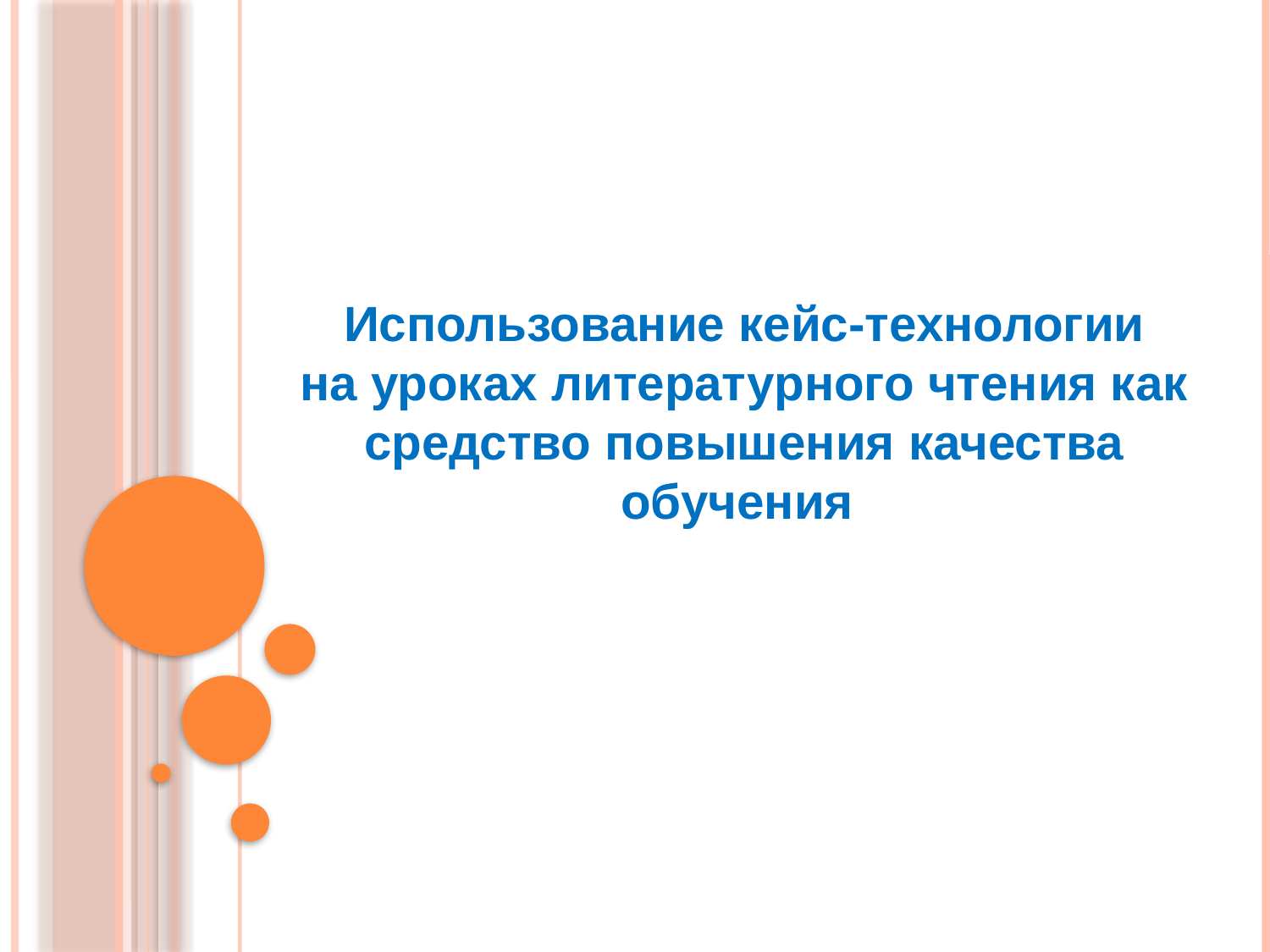

Использование кейс-технологии
на уроках литературного чтения как средство повышения качества обучения